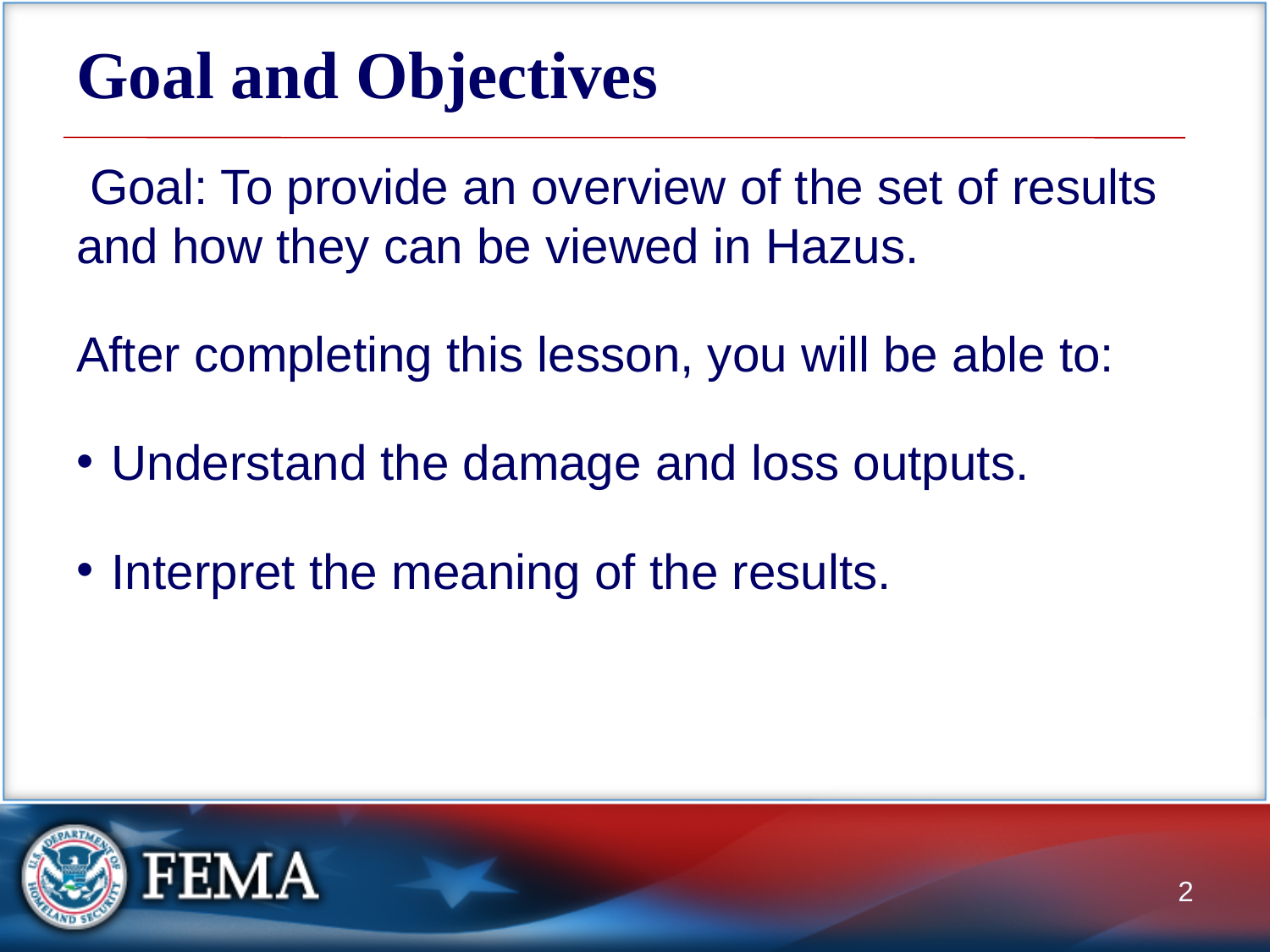

# Goal and Objectives
 Goal: To provide an overview of the set of results and how they can be viewed in Hazus.
After completing this lesson, you will be able to:
Understand the damage and loss outputs.
Interpret the meaning of the results.
2